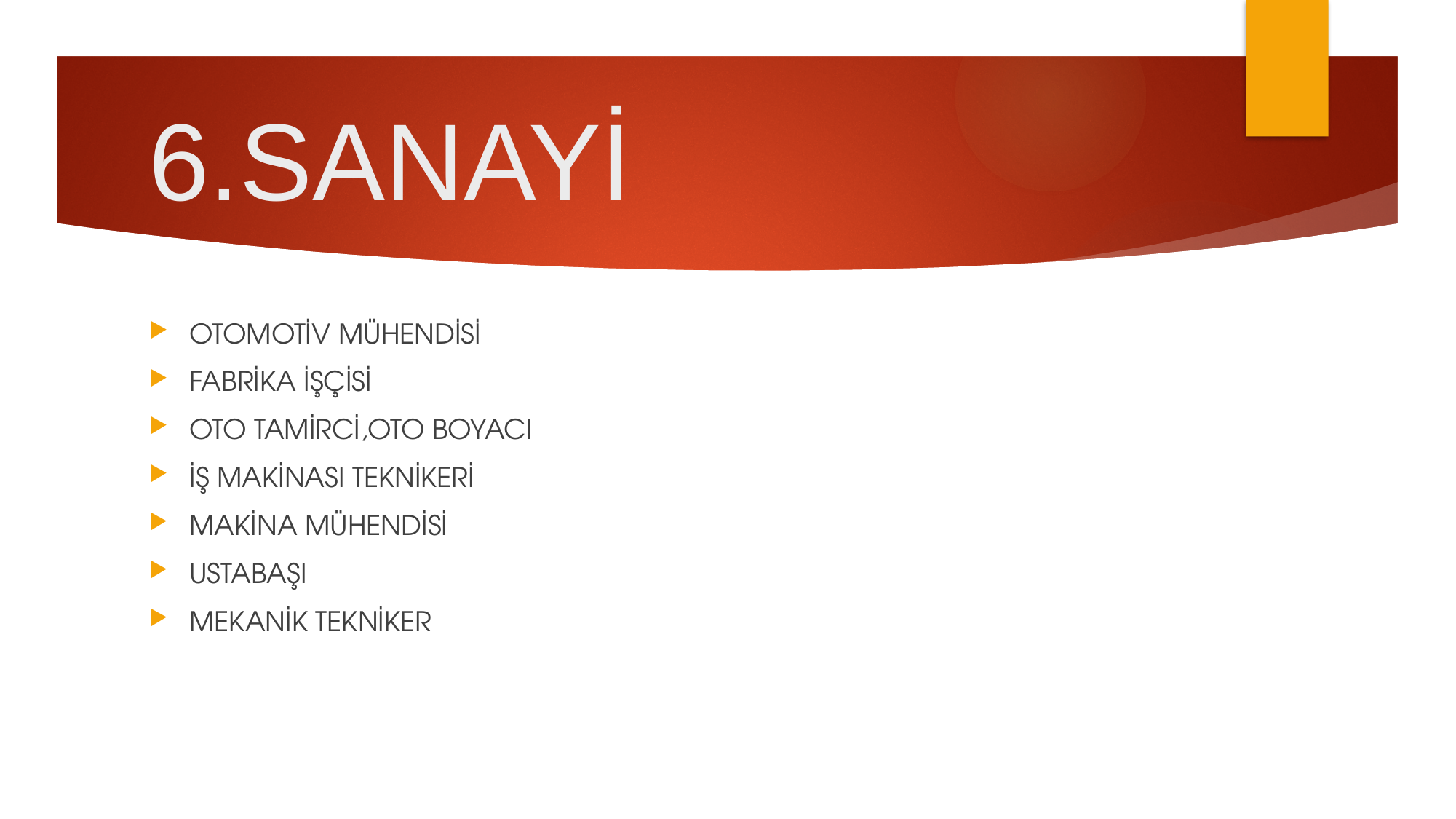

# 6.SANAYİ
OTOMOTİV MÜHENDİSİ
FABRİKA İŞÇİSİ
OTO TAMİRCİ,OTO BOYACI
İŞ MAKİNASI TEKNİKERİ
MAKİNA MÜHENDİSİ
USTABAŞI
MEKANİK TEKNİKER